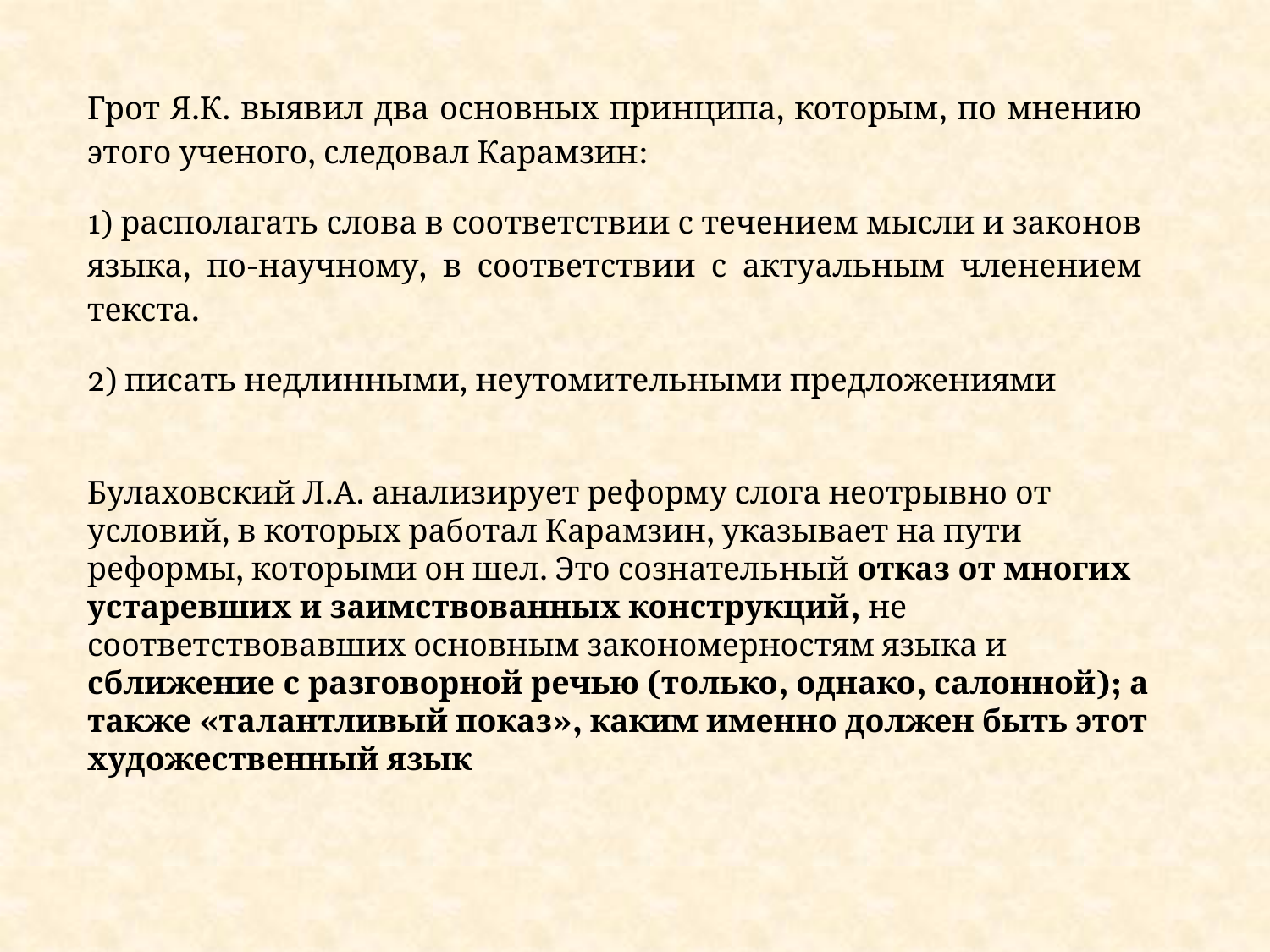

Грот Я.К. выявил два основных принципа, которым, по мнению этого ученого, следовал Карамзин:
1) располагать слова в соответствии с течением мысли и законов языка, по-научному, в соответствии с актуальным членением текста.
2) писать недлинными, неутомительными предложениями
Булаховский Л.А. анализирует реформу слога неотрывно от условий, в которых работал Карамзин, указывает на пути реформы, которыми он шел. Это сознательный отказ от многих устаревших и заимствованных конструкций, не соответствовавших основным закономерностям языка и сближение с разговорной речью (только, однако, салонной); а также «талантливый показ», каким именно должен быть этот художественный язык